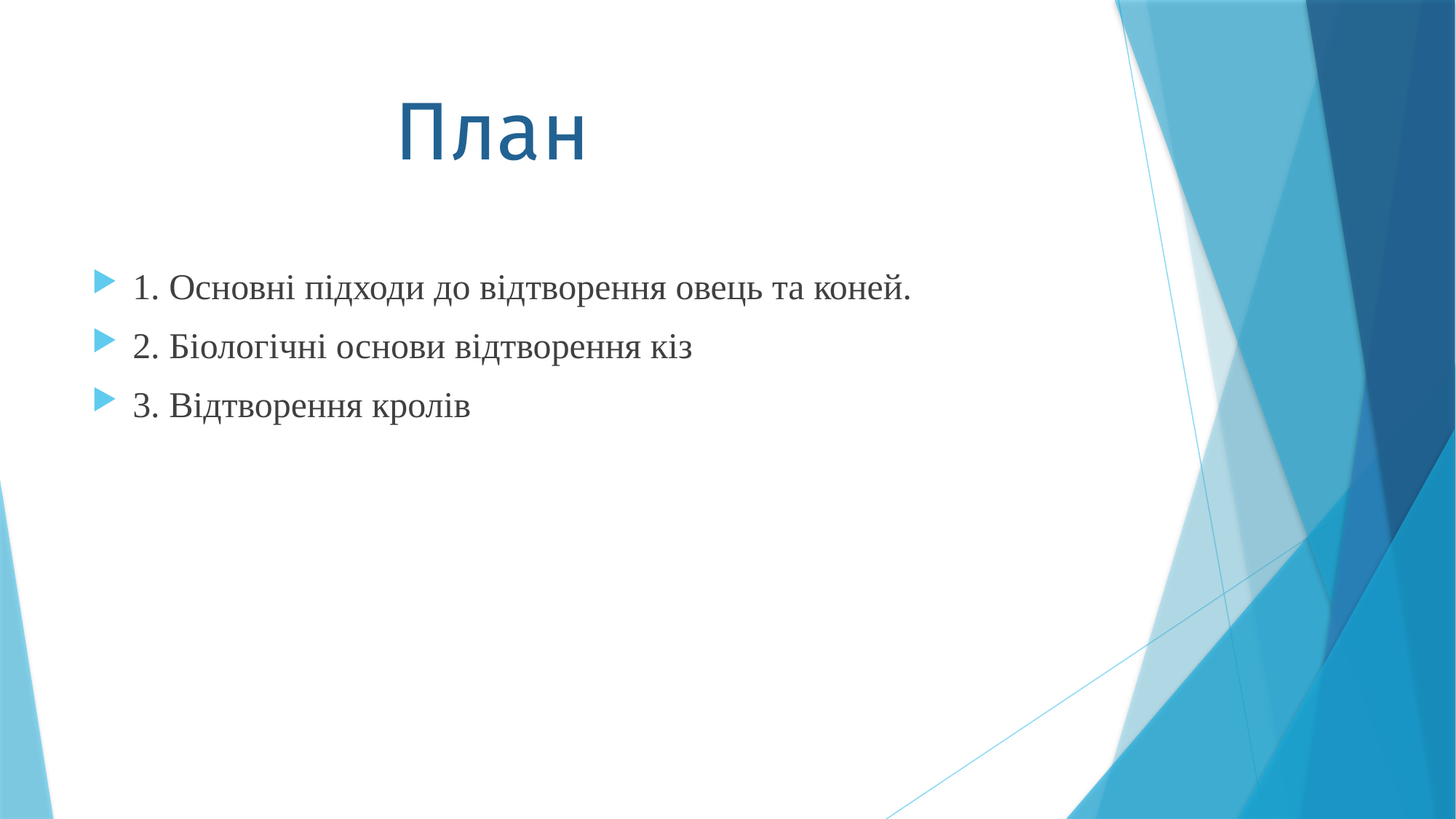

# План
1. Основні підходи до відтворення овець та коней.
2. Біологічні основи відтворення кіз
3. Відтворення кролів